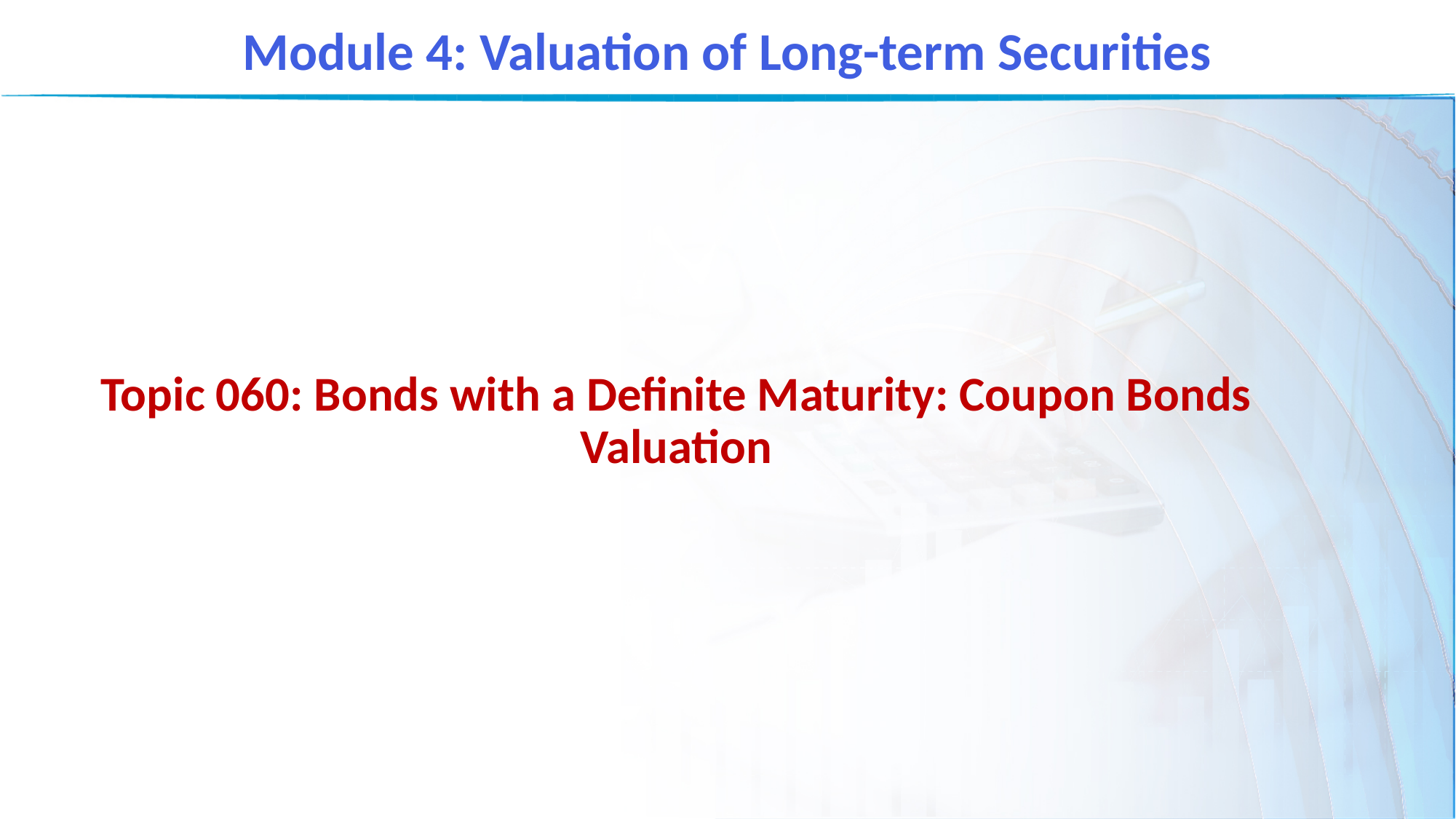

Module 4: Valuation of Long-term Securities
Topic 060: Bonds with a Definite Maturity: Coupon Bonds Valuation